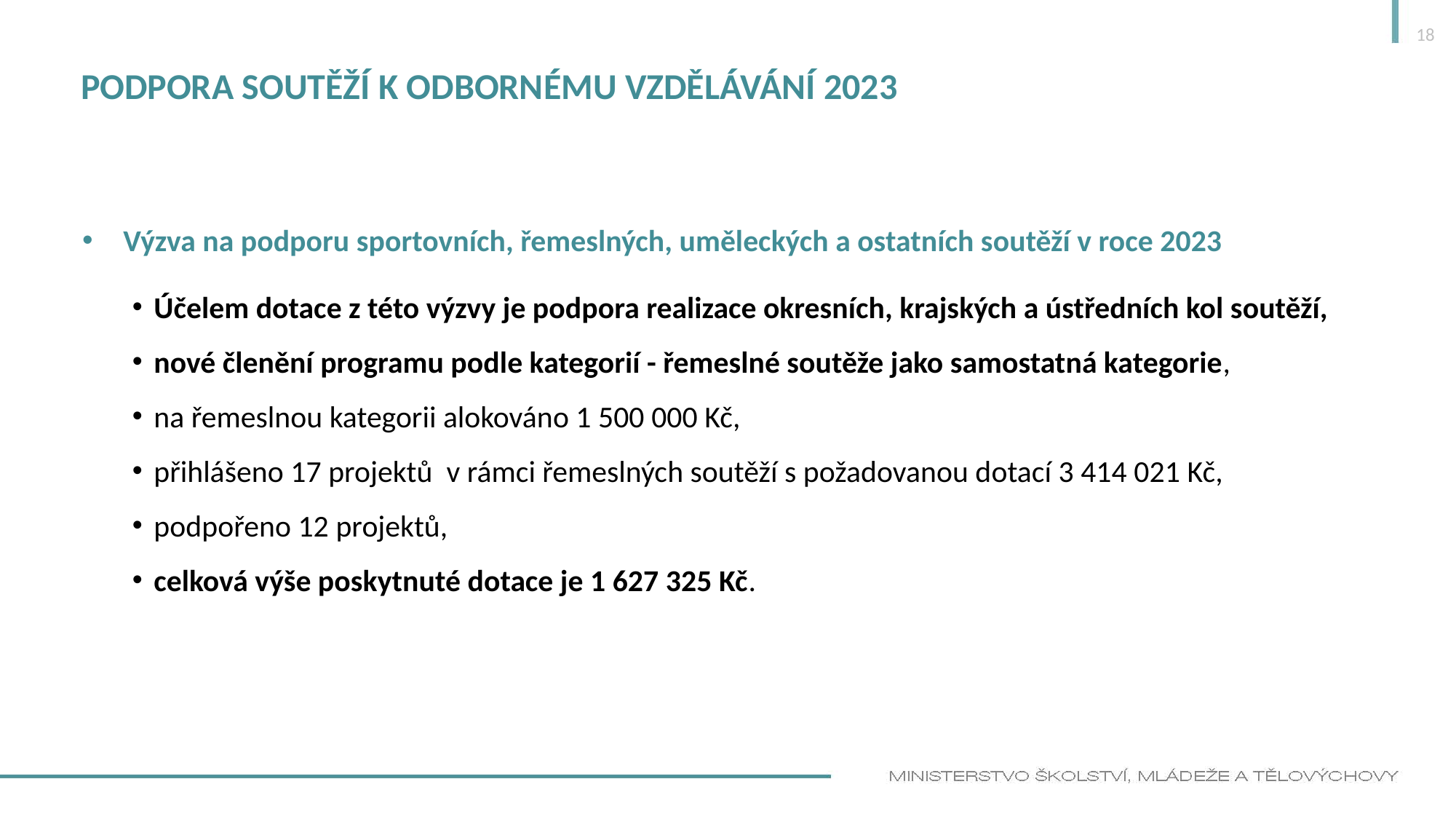

18
# Podpora soutěží k odbornému vzdělávání 2023
Výzva na podporu sportovních, řemeslných, uměleckých a ostatních soutěží v roce 2023
Účelem dotace z této výzvy je podpora realizace okresních, krajských a ústředních kol soutěží,
nové členění programu podle kategorií - řemeslné soutěže jako samostatná kategorie,
na řemeslnou kategorii alokováno 1 500 000 Kč,
přihlášeno 17 projektů  v rámci řemeslných soutěží s požadovanou dotací 3 414 021 Kč,
podpořeno 12 projektů,
celková výše poskytnuté dotace je 1 627 325 Kč.